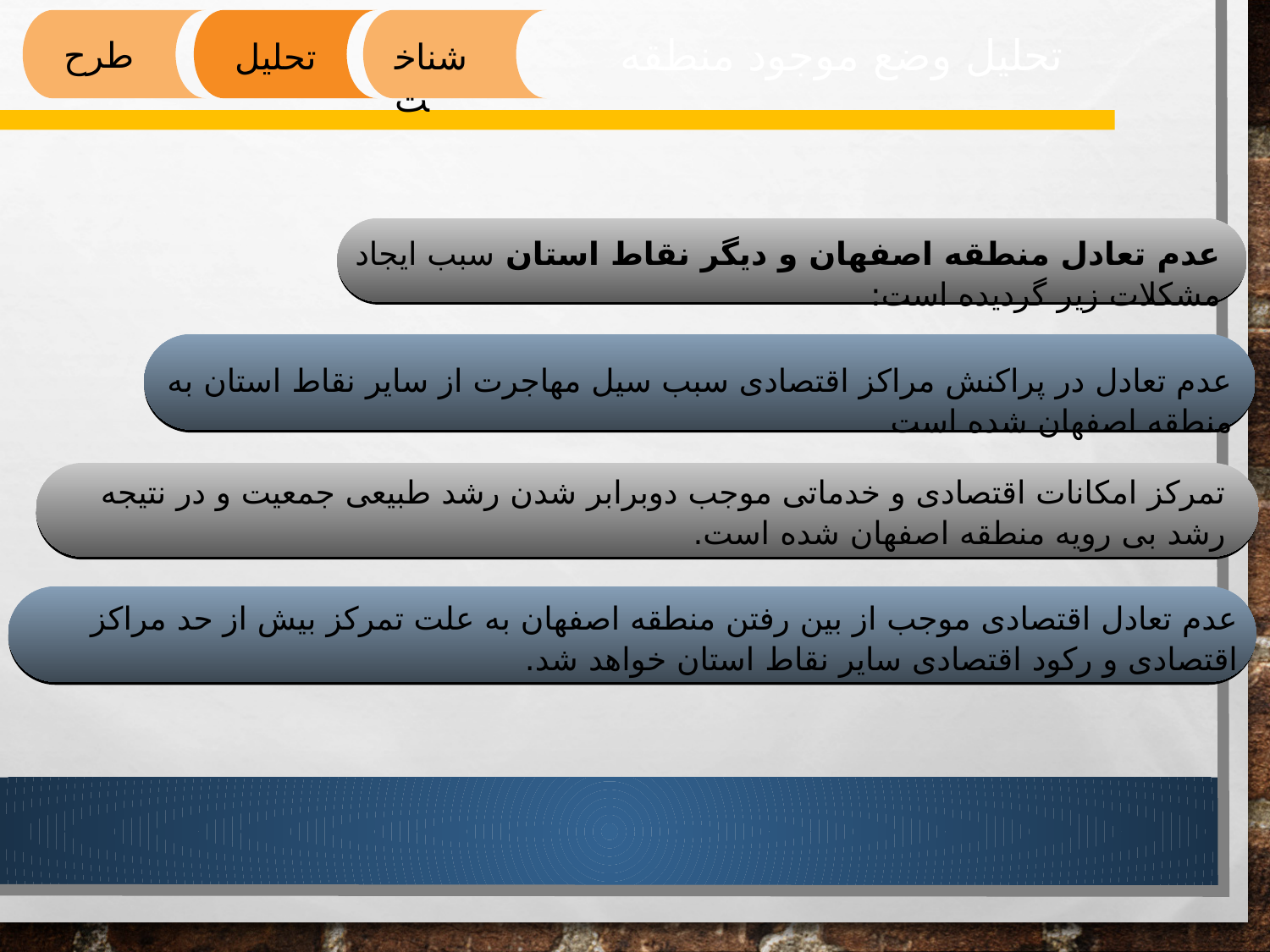

تحلیل وضع موجود منطقه
طرح
تحلیل
شناخت

عدم تعادل منطقه اصفهان و دیگر نقاط استان سبب ایجاد مشکلات زیر گردیده است:

عدم تعادل در پراکنش مراکز اقتصادی سبب سیل مهاجرت از سایر نقاط استان به منطقه اصفهان شده است

تمرکز امکانات اقتصادی و خدماتی موجب دوبرابر شدن رشد طبیعی جمعیت و در نتیجه رشد بی رویه منطقه اصفهان شده است.

عدم تعادل اقتصادی موجب از بین رفتن منطقه اصفهان به علت تمرکز بیش از حد مراکز اقتصادی و رکود اقتصادی سایر نقاط استان خواهد شد.